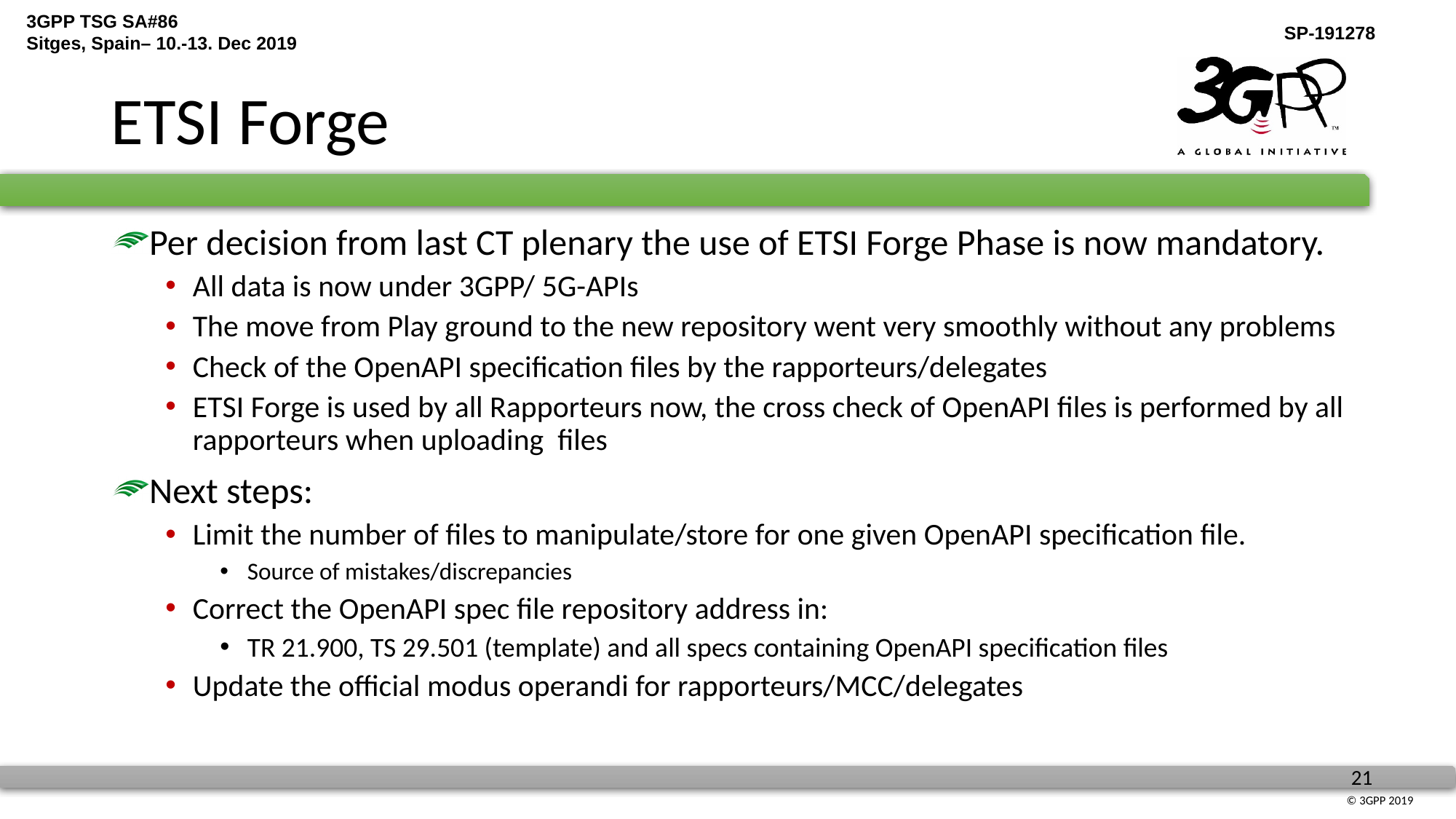

# ETSI Forge
Per decision from last CT plenary the use of ETSI Forge Phase is now mandatory.
All data is now under 3GPP/ 5G-APIs
The move from Play ground to the new repository went very smoothly without any problems
Check of the OpenAPI specification files by the rapporteurs/delegates
ETSI Forge is used by all Rapporteurs now, the cross check of OpenAPI files is performed by all rapporteurs when uploading  files
Next steps:
Limit the number of files to manipulate/store for one given OpenAPI specification file.
Source of mistakes/discrepancies
Correct the OpenAPI spec file repository address in:
TR 21.900, TS 29.501 (template) and all specs containing OpenAPI specification files
Update the official modus operandi for rapporteurs/MCC/delegates